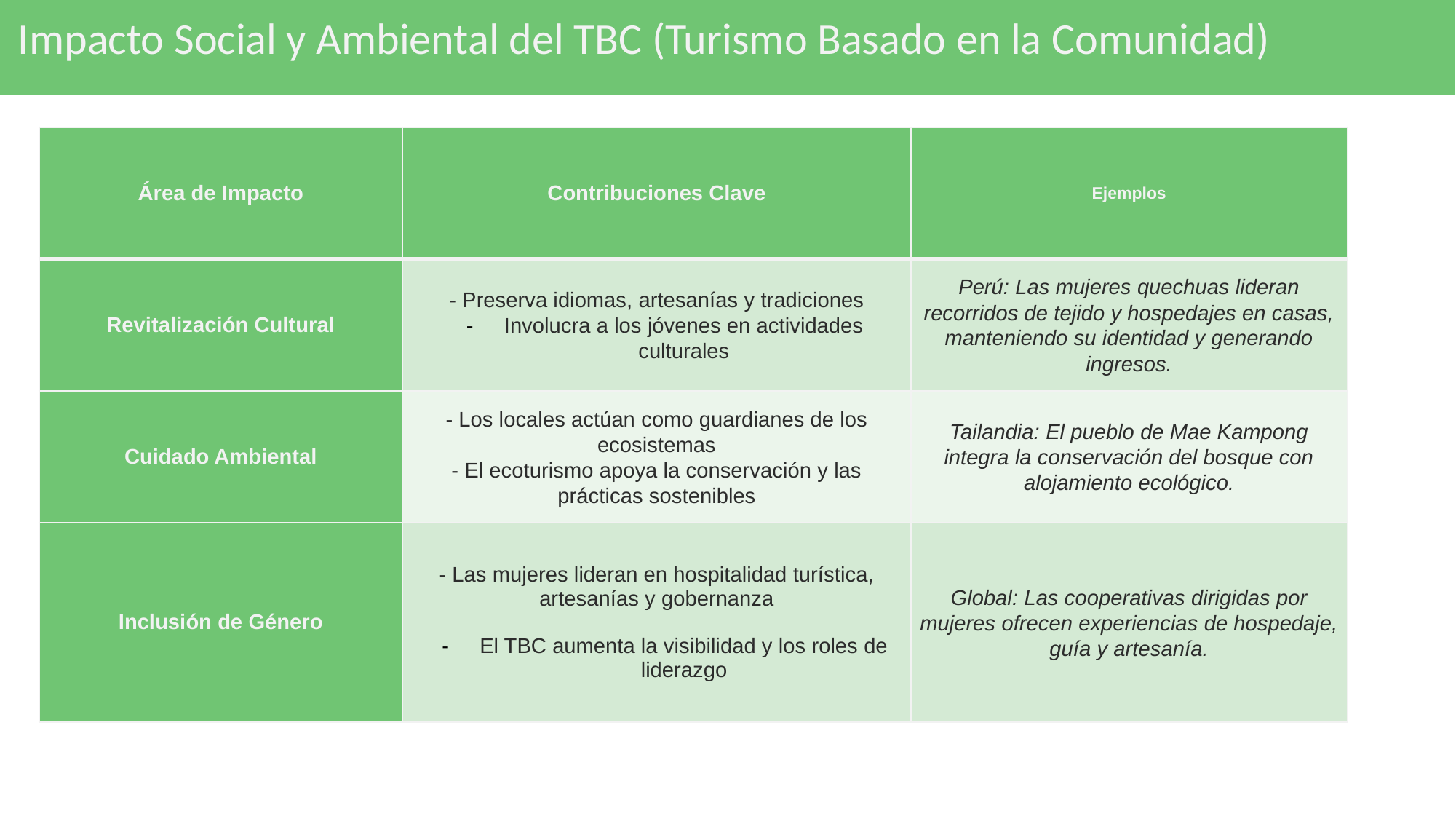

# Impacto Social y Ambiental del TBC (Turismo Basado en la Comunidad)

| Área de Impacto | Contribuciones Clave | Ejemplos |
| --- | --- | --- |
| Revitalización Cultural | - Preserva idiomas, artesanías y tradiciones Involucra a los jóvenes en actividades culturales | Perú: Las mujeres quechuas lideran recorridos de tejido y hospedajes en casas, manteniendo su identidad y generando ingresos. |
| Cuidado Ambiental | - Los locales actúan como guardianes de los ecosistemas - El ecoturismo apoya la conservación y las prácticas sostenibles | Tailandia: El pueblo de Mae Kampong integra la conservación del bosque con alojamiento ecológico. |
| Inclusión de Género | - Las mujeres lideran en hospitalidad turística, artesanías y gobernanza El TBC aumenta la visibilidad y los roles de liderazgo | Global: Las cooperativas dirigidas por mujeres ofrecen experiencias de hospedaje, guía y artesanía. |